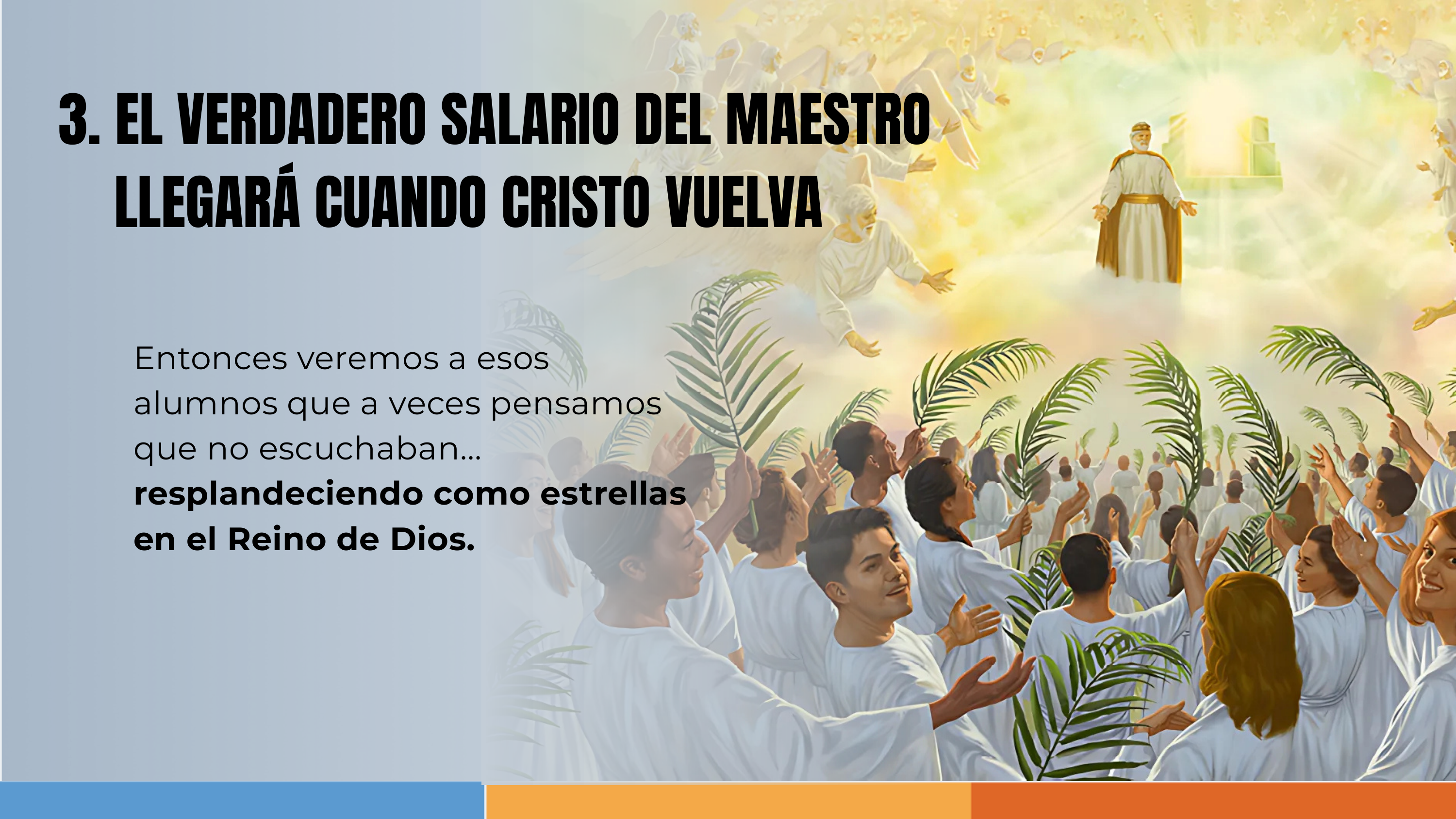

3. EL VERDADERO SALARIO DEL MAESTRO
    LLEGARÁ CUANDO CRISTO VUELVA
Entonces veremos a esos alumnos que a veces pensamos que no escuchaban...
resplandeciendo como estrellas en el Reino de Dios.